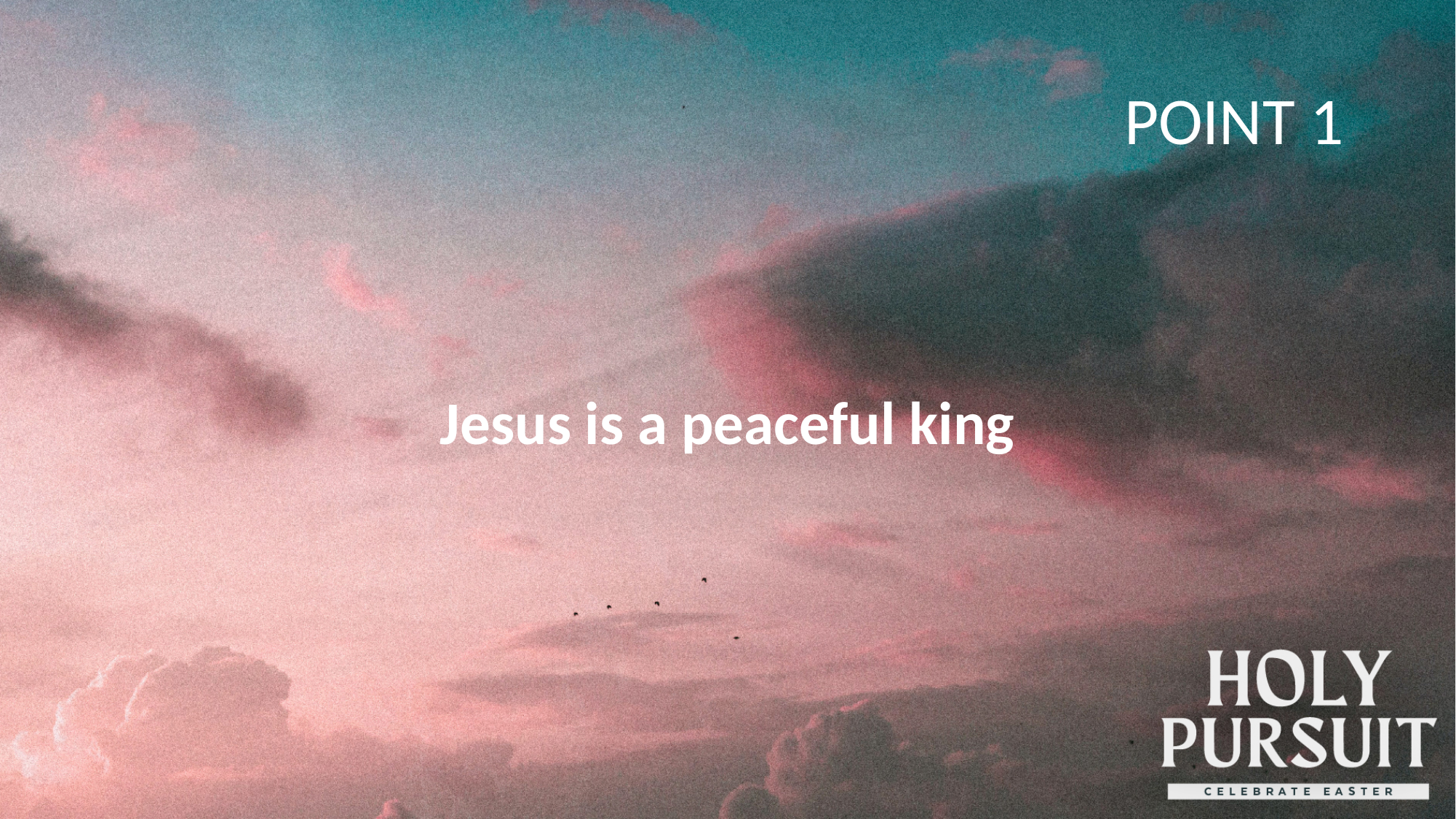

# POINT 1

Jesus is a peaceful king